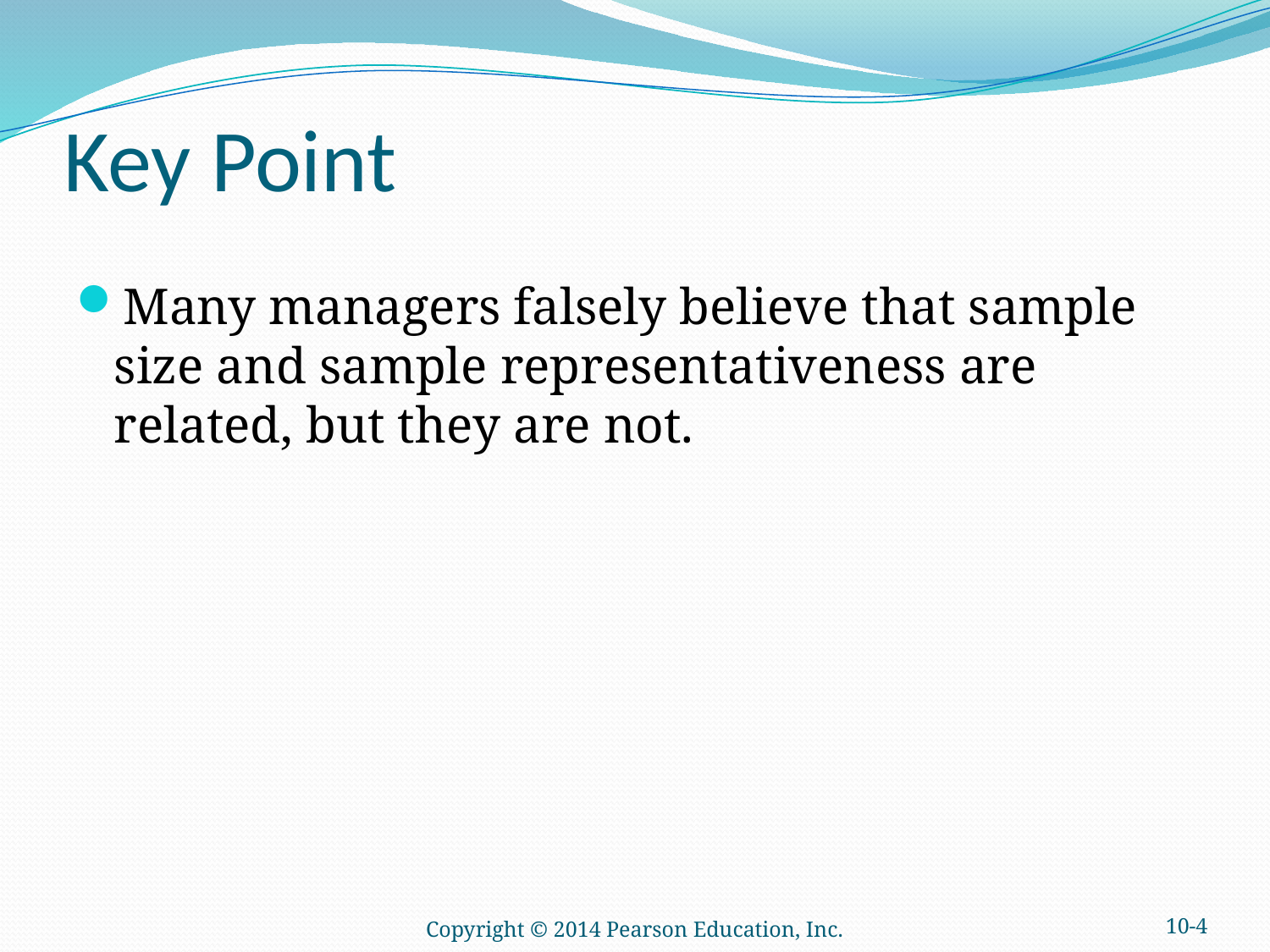

# Key Point
Many managers falsely believe that sample size and sample representativeness are related, but they are not.